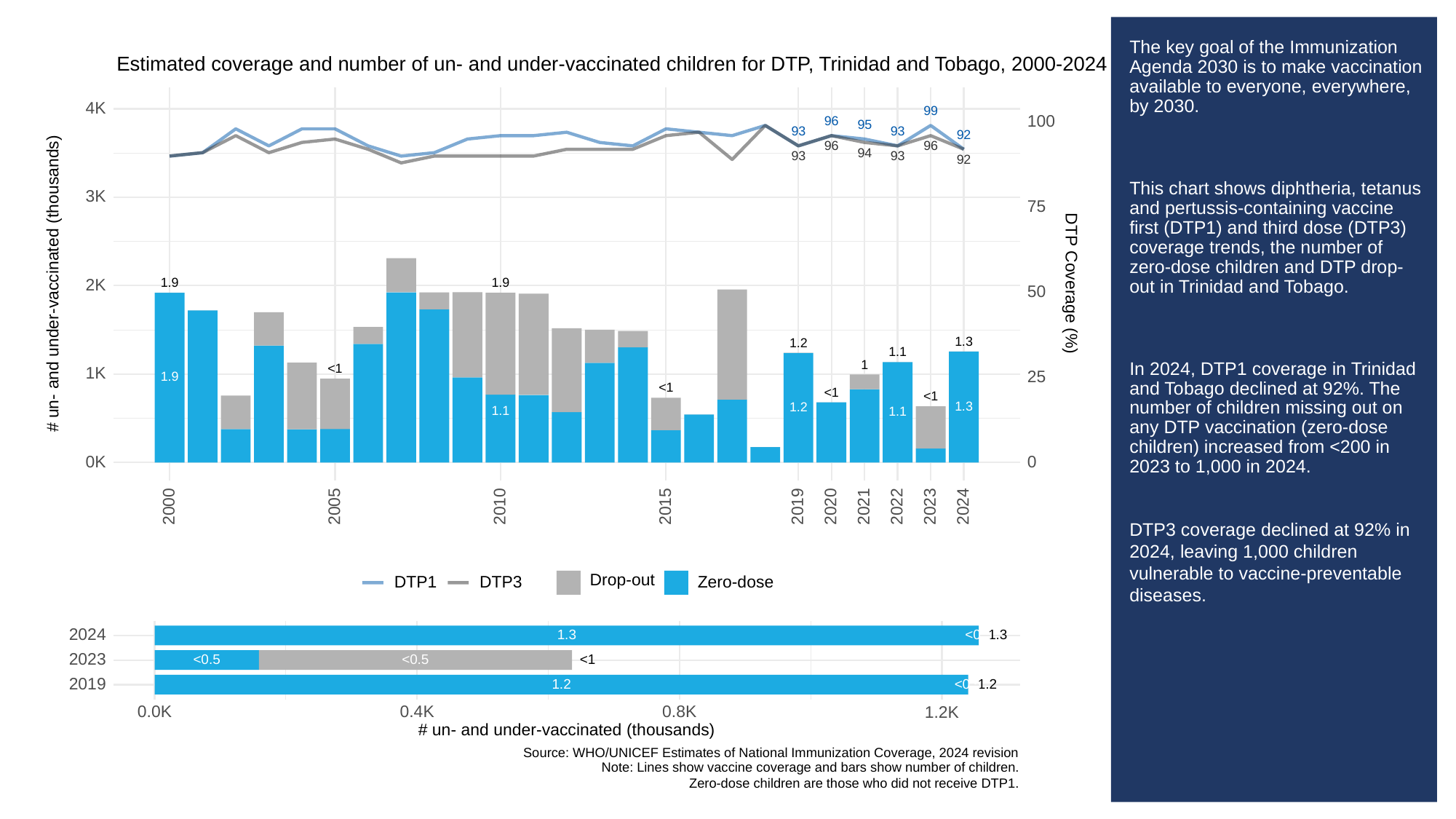

# The key goal of the Immunization Agenda 2030 is to make vaccination available to everyone, everywhere, by 2030.

This chart shows diphtheria, tetanus and pertussis-containing vaccine first (DTP1) and third dose (DTP3) coverage trends, the number of zero-dose children and DTP drop-out in Trinidad and Tobago.

In 2024, DTP1 coverage in Trinidad and Tobago declined at 92%. The number of children missing out on any DTP vaccination (zero-dose children) increased from <200 in 2023 to 1,000 in 2024.

DTP3 coverage declined at 92% in 2024, leaving 1,000 children vulnerable to vaccine-preventable diseases.

Estimated coverage and number of un- and under-vaccinated children for DTP, Trinidad and Tobago, 2000-2024

4K
99

100
96
95

93
93
92
96
96
94
93
93

92
3K

75

# un- and under-vaccinated (thousands)
DTP Coverage (%)
1.9
1.9
2K

50

1.3
1.2

1.1

1

<1
1K
25
1.9

<1
<1

<1

1.3

1.2

1.1
1.1

0K
0

2023
2000
2005
2010
2015
2019
2020
2021
2022
2024

Drop-out
DTP3
Zero-dose
DTP1

2024
1.3
1.3
<0.5

2023
<0.5
<0.5
<1

2019
<0.5
1.2
1.2

0.0K
0.4K
0.8K
1.2K
# un- and under-vaccinated (thousands)
Source: WHO/UNICEF Estimates of National Immunization Coverage, 2024 revision
Note: Lines show vaccine coverage and bars show number of children.
Zero-dose children are those who did not receive DTP1.